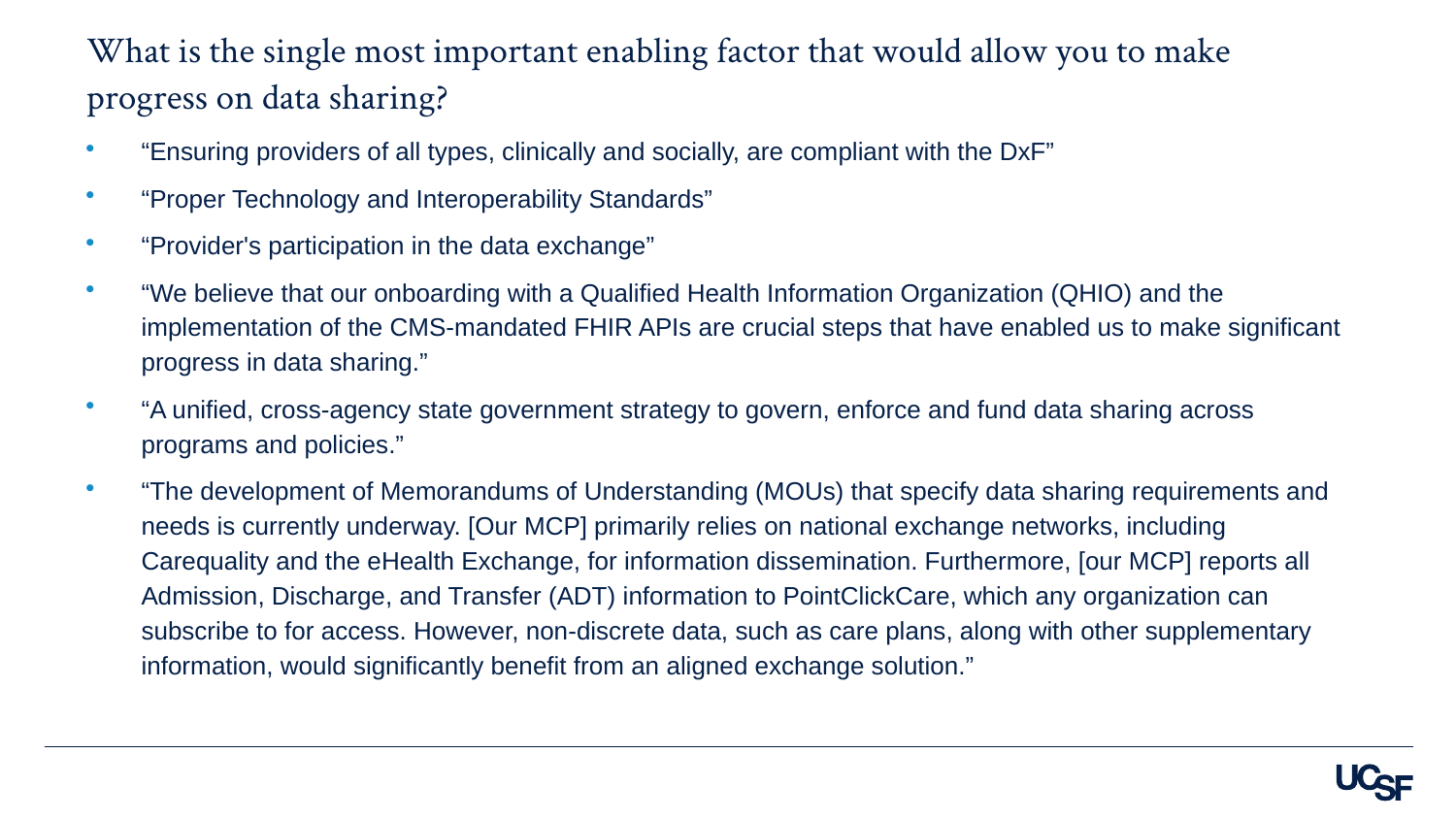

# What is the single most important enabling factor that would allow you to make progress on data sharing?
“Ensuring providers of all types, clinically and socially, are compliant with the DxF”
“Proper Technology and Interoperability Standards”
“Provider's participation in the data exchange”
“We believe that our onboarding with a Qualified Health Information Organization (QHIO) and the implementation of the CMS-mandated FHIR APIs are crucial steps that have enabled us to make significant progress in data sharing.”
“A unified, cross-agency state government strategy to govern, enforce and fund data sharing across programs and policies.”
“The development of Memorandums of Understanding (MOUs) that specify data sharing requirements and needs is currently underway. [Our MCP] primarily relies on national exchange networks, including Carequality and the eHealth Exchange, for information dissemination. Furthermore, [our MCP] reports all Admission, Discharge, and Transfer (ADT) information to PointClickCare, which any organization can subscribe to for access. However, non-discrete data, such as care plans, along with other supplementary information, would significantly benefit from an aligned exchange solution.”